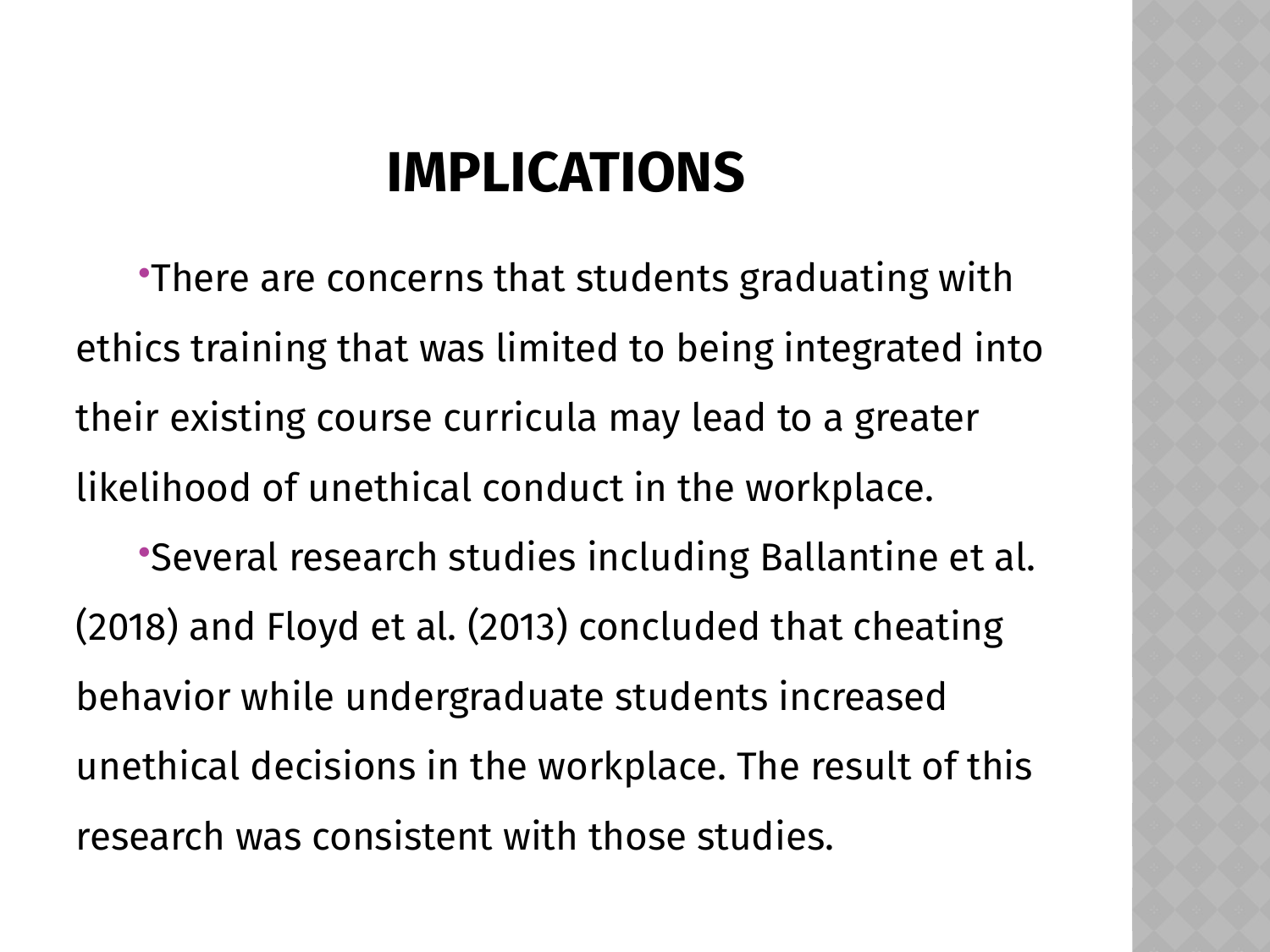

# implications
There are concerns that students graduating with ethics training that was limited to being integrated into their existing course curricula may lead to a greater likelihood of unethical conduct in the workplace.
Several research studies including Ballantine et al. (2018) and Floyd et al. (2013) concluded that cheating behavior while undergraduate students increased unethical decisions in the workplace. The result of this research was consistent with those studies.